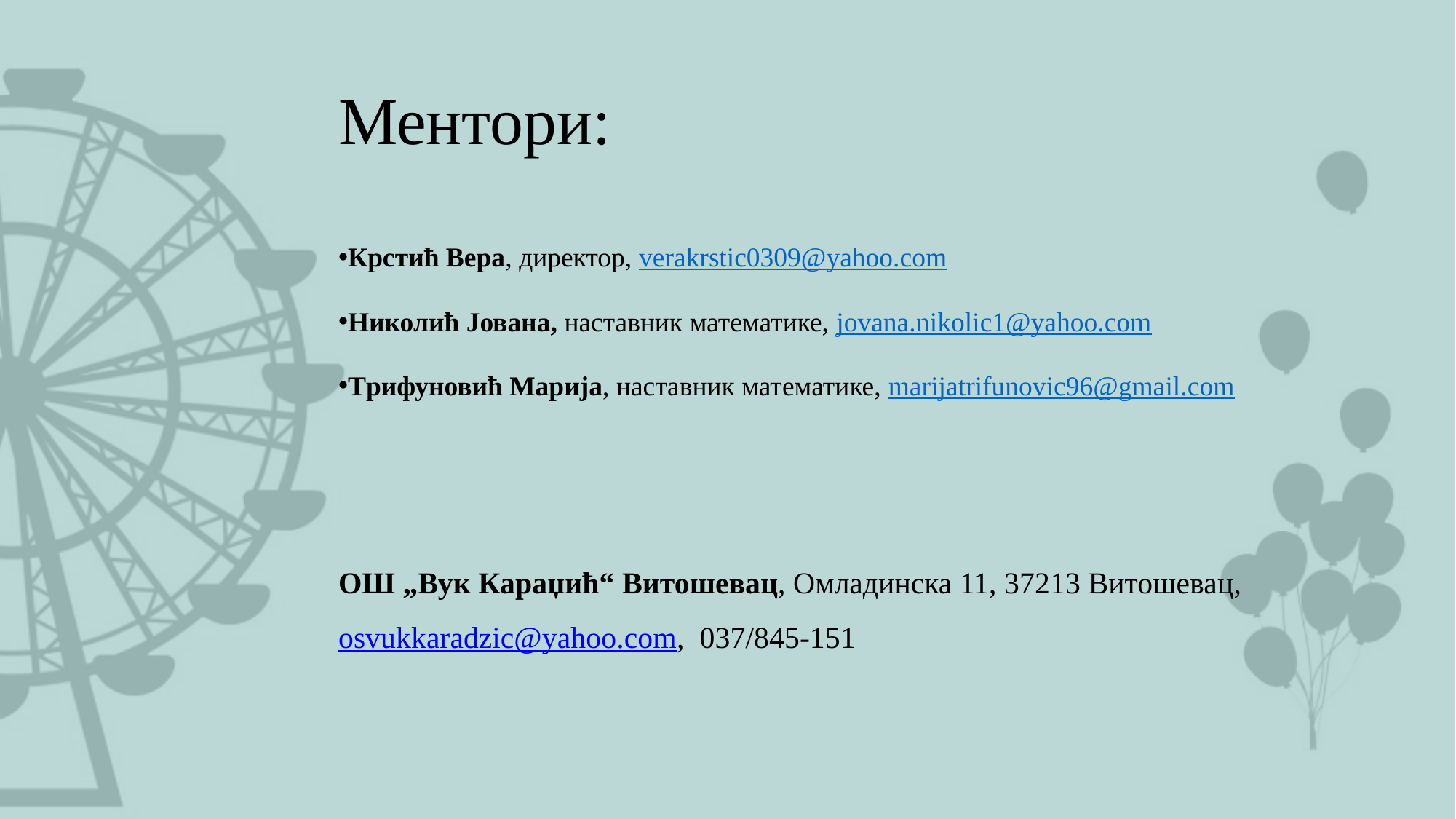

# Ментори:
Крстић Вера, директор, verakrstic0309@yahoo.com
Николић Јована, наставник математике, jovana.nikolic1@yahoo.com
Tрифуновић Марија, наставник математике, marijatrifunovic96@gmail.com

ОШ „Вук Караџић“ Витошевац, Омладинска 11, 37213 Витошевац,    osvukkaradzic@yahoo.com,  037/845-151